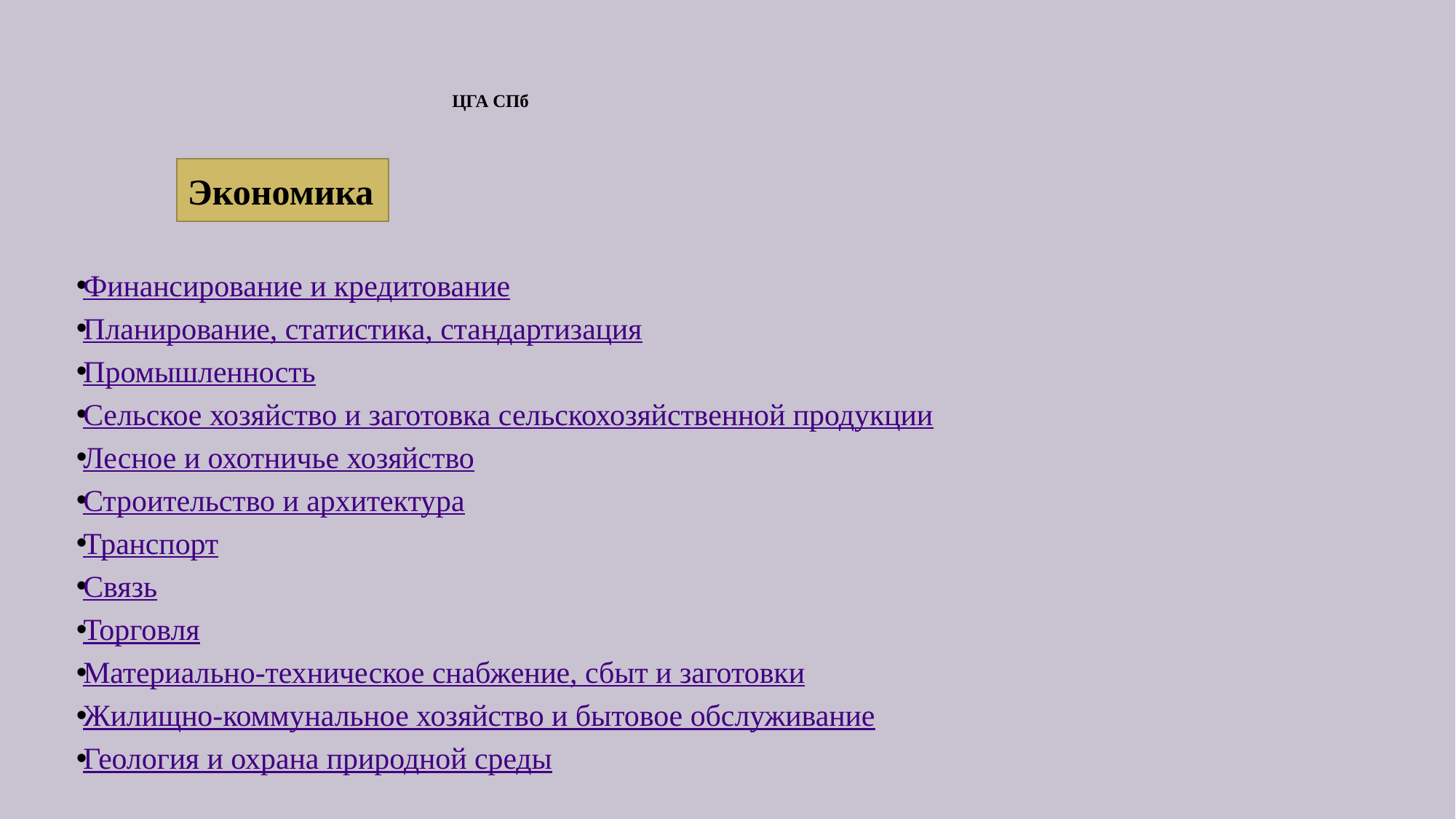

# ЦГА СПб
Экономика

Финансирование и кредитование
Планирование, статистика, стандартизация
Промышленность
Сельское хозяйство и заготовка сельскохозяйственной продукции
Лесное и охотничье хозяйство
Строительство и архитектура
Транспорт
Связь
Торговля
Материально-техническое снабжение, сбыт и заготовки
Жилищно-коммунальное хозяйство и бытовое обслуживание
Геология и охрана природной среды